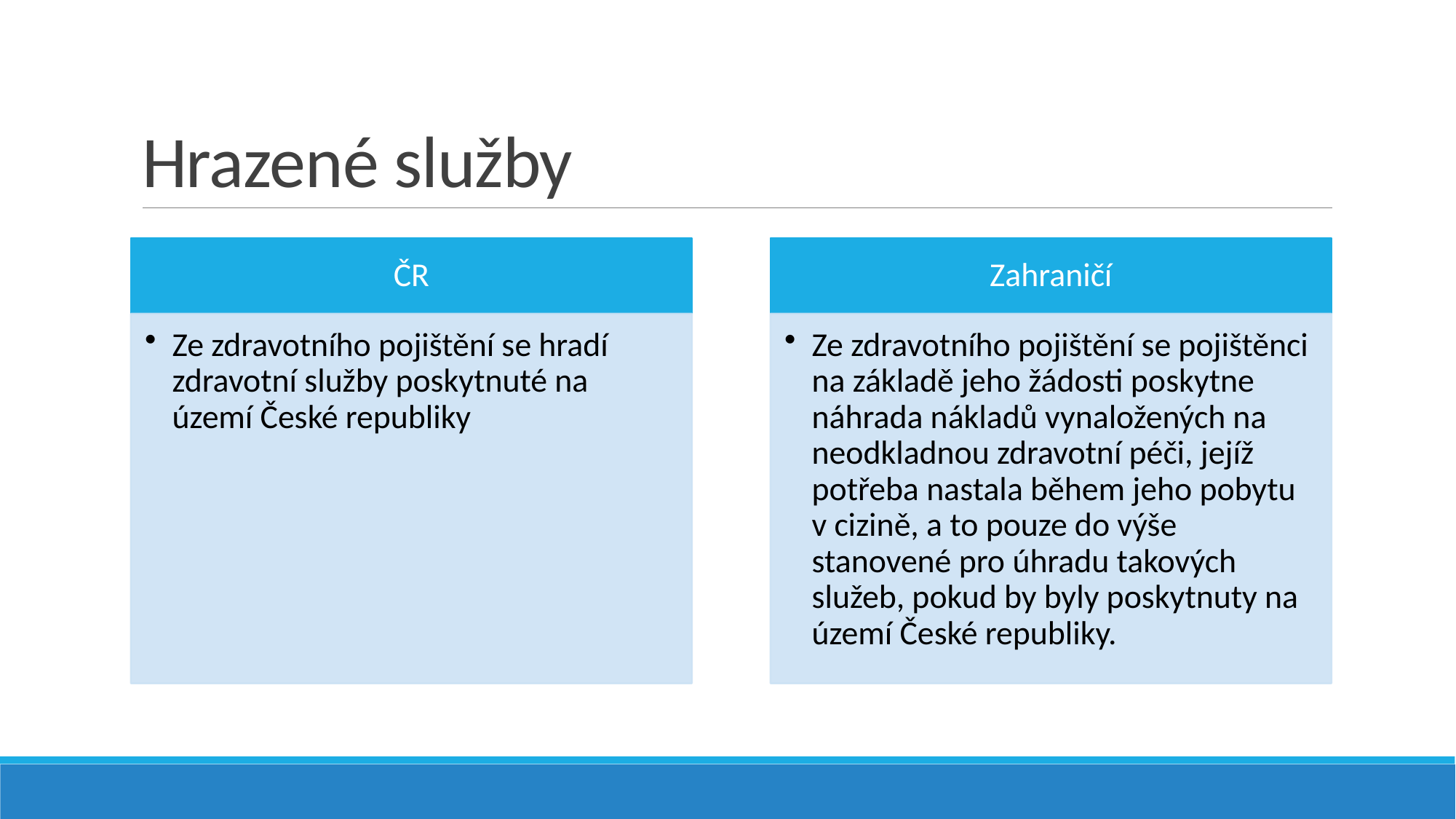

# Hrazené služby
ČR
Ze zdravotního pojištění se hradí zdravotní služby poskytnuté na území České republiky
Zahraničí
Ze zdravotního pojištění se pojištěnci na základě jeho žádosti poskytne náhrada nákladů vynaložených na neodkladnou zdravotní péči, jejíž potřeba nastala během jeho pobytu v cizině, a to pouze do výše stanovené pro úhradu takových služeb, pokud by byly poskytnuty na území České republiky.